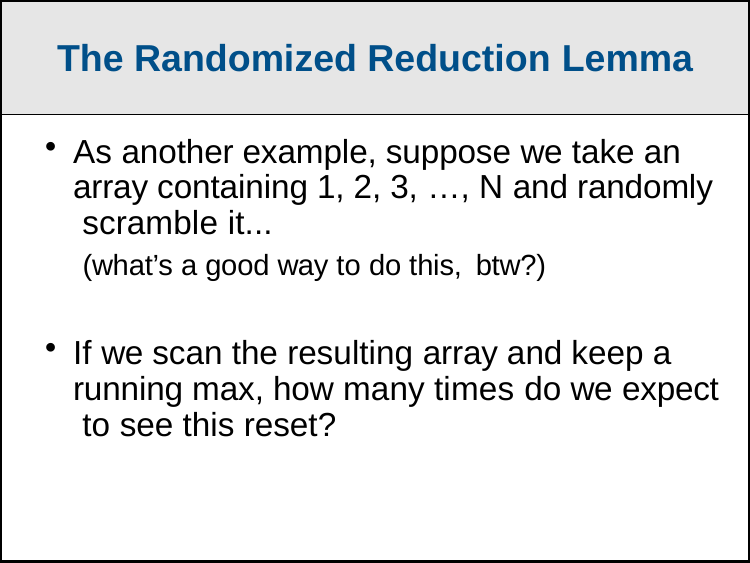

The Randomized Reduction Lemma
As another example, suppose we take an  array containing 1, 2, 3, …, N and randomly  scramble it...
(what’s a good way to do this, btw?)

If we scan the resulting array and keep a  running max, how many times do we expect  to see this reset?